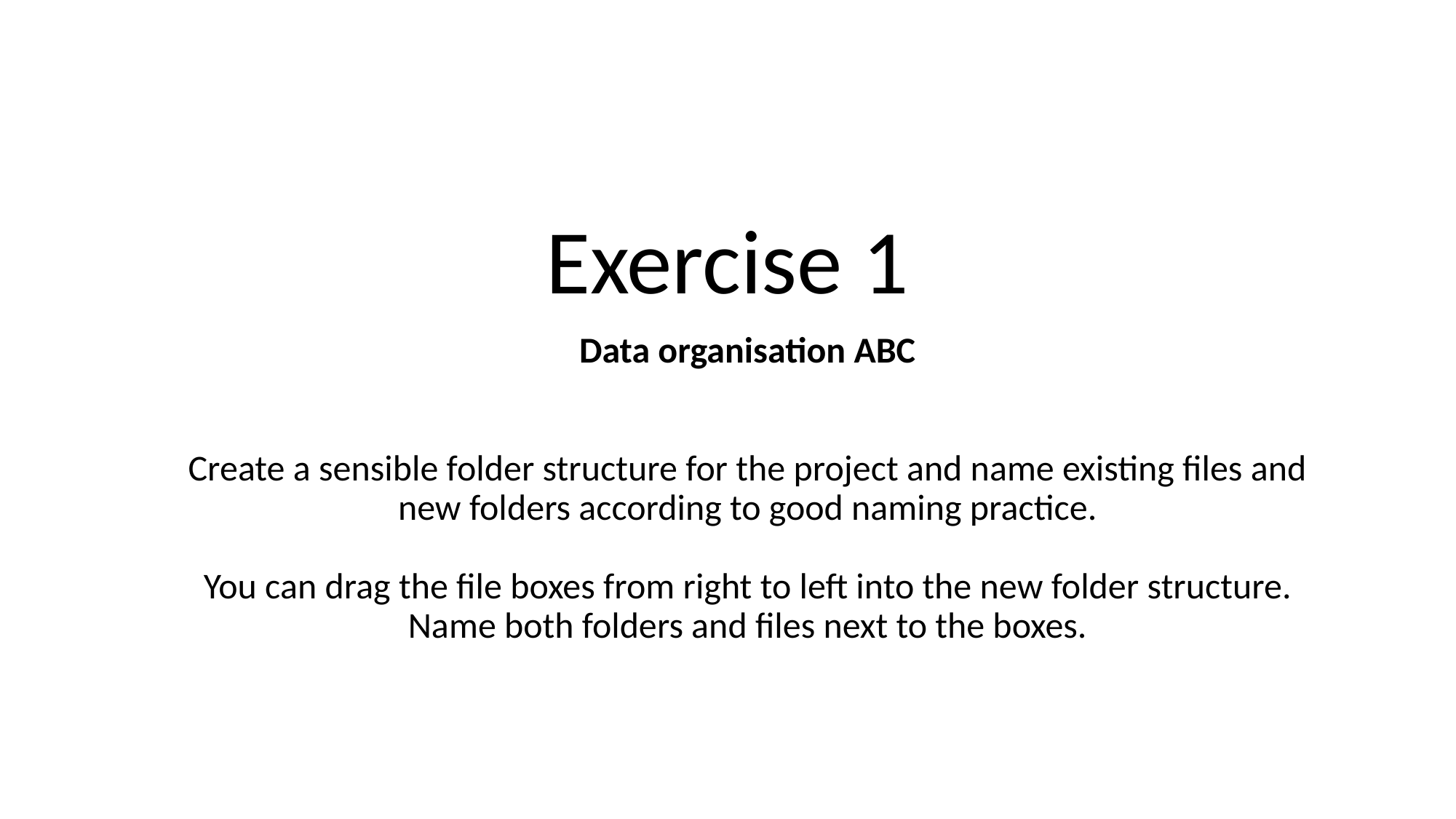

# Exercise 1
Data organisation ABC

Create a sensible folder structure for the project and name existing files and new folders according to good naming practice.

You can drag the file boxes from right to left into the new folder structure. Name both folders and files next to the boxes.